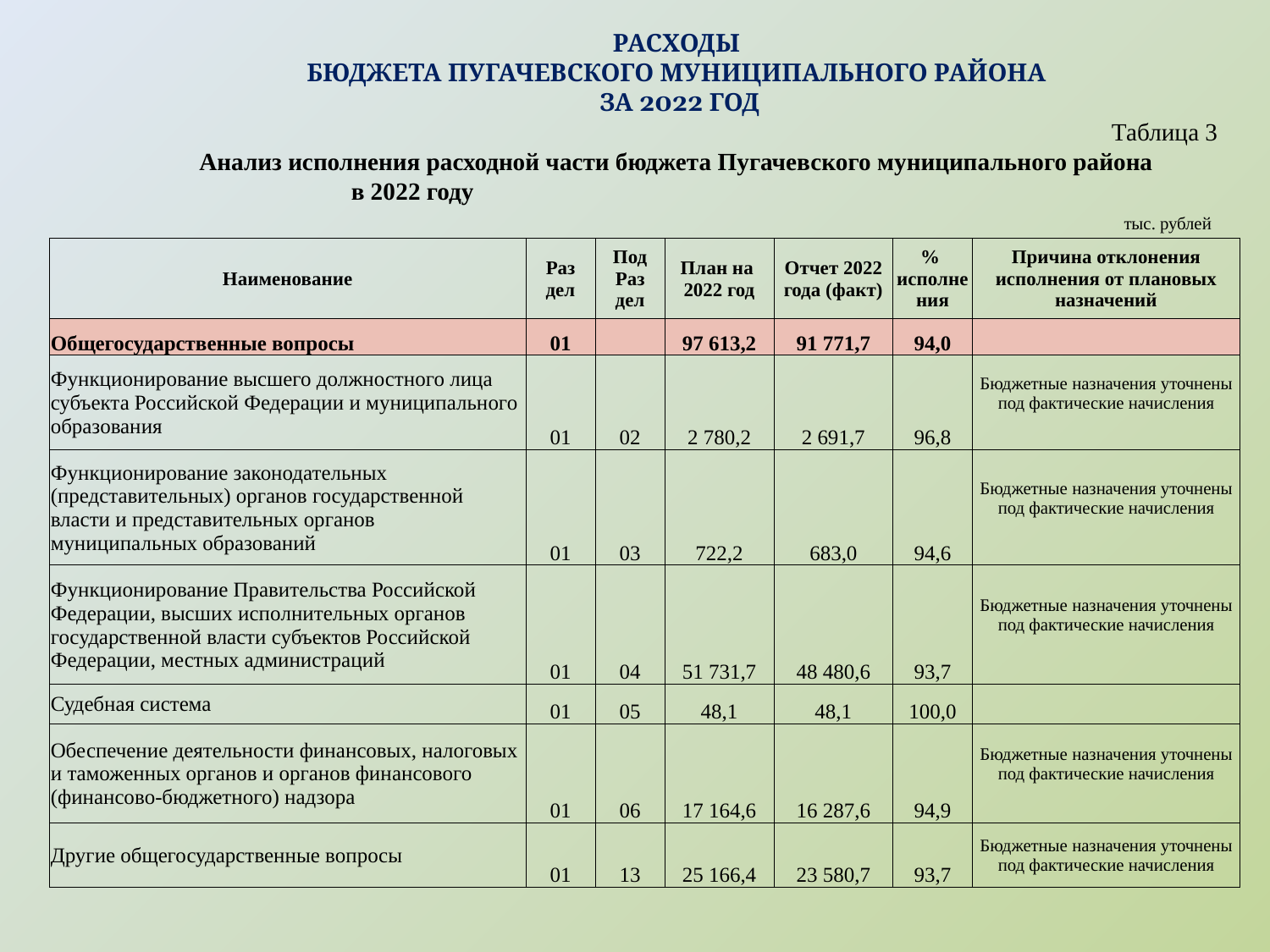

РАСХОДЫ
БЮДЖЕТА ПУГАЧЕВСКОГО МУНИЦИПАЛЬНОГО РАЙОНА
ЗА 2022 ГОД
Таблица 3
Анализ исполнения расходной части бюджета Пугачевского муниципального района
в 2022 году
                                                                                                                                                               тыс. рублей
| Наименование | Раз дел | Под Раз дел | План на 2022 год | Отчет 2022 года (факт) | % исполнения | Причина отклонения исполнения от плановых назначений |
| --- | --- | --- | --- | --- | --- | --- |
| Общегосударственные вопросы | 01 |  | 97 613,2 | 91 771,7 | 94,0 |  |
| Функционирование высшего должностного лица субъекта Российской Федерации и муниципального образования | 01 | 02 | 2 780,2 | 2 691,7 | 96,8 | Бюджетные назначения уточнены под фактические начисления |
| Функционирование законодательных (представительных) органов государственной власти и представительных органов муниципальных образований | 01 | 03 | 722,2 | 683,0 | 94,6 | Бюджетные назначения уточнены под фактические начисления |
| Функционирование Правительства Российской Федерации, высших исполнительных органов государственной власти субъектов Российской Федерации, местных администраций | 01 | 04 | 51 731,7 | 48 480,6 | 93,7 | Бюджетные назначения уточнены под фактические начисления |
| Судебная система | 01 | 05 | 48,1 | 48,1 | 100,0 |  |
| Обеспечение деятельности финансовых, налоговых и таможенных органов и органов финансового (финансово-бюджетного) надзора | 01 | 06 | 17 164,6 | 16 287,6 | 94,9 | Бюджетные назначения уточнены под фактические начисления |
| Другие общегосударственные вопросы | 01 | 13 | 25 166,4 | 23 580,7 | 93,7 | Бюджетные назначения уточнены под фактические начисления |